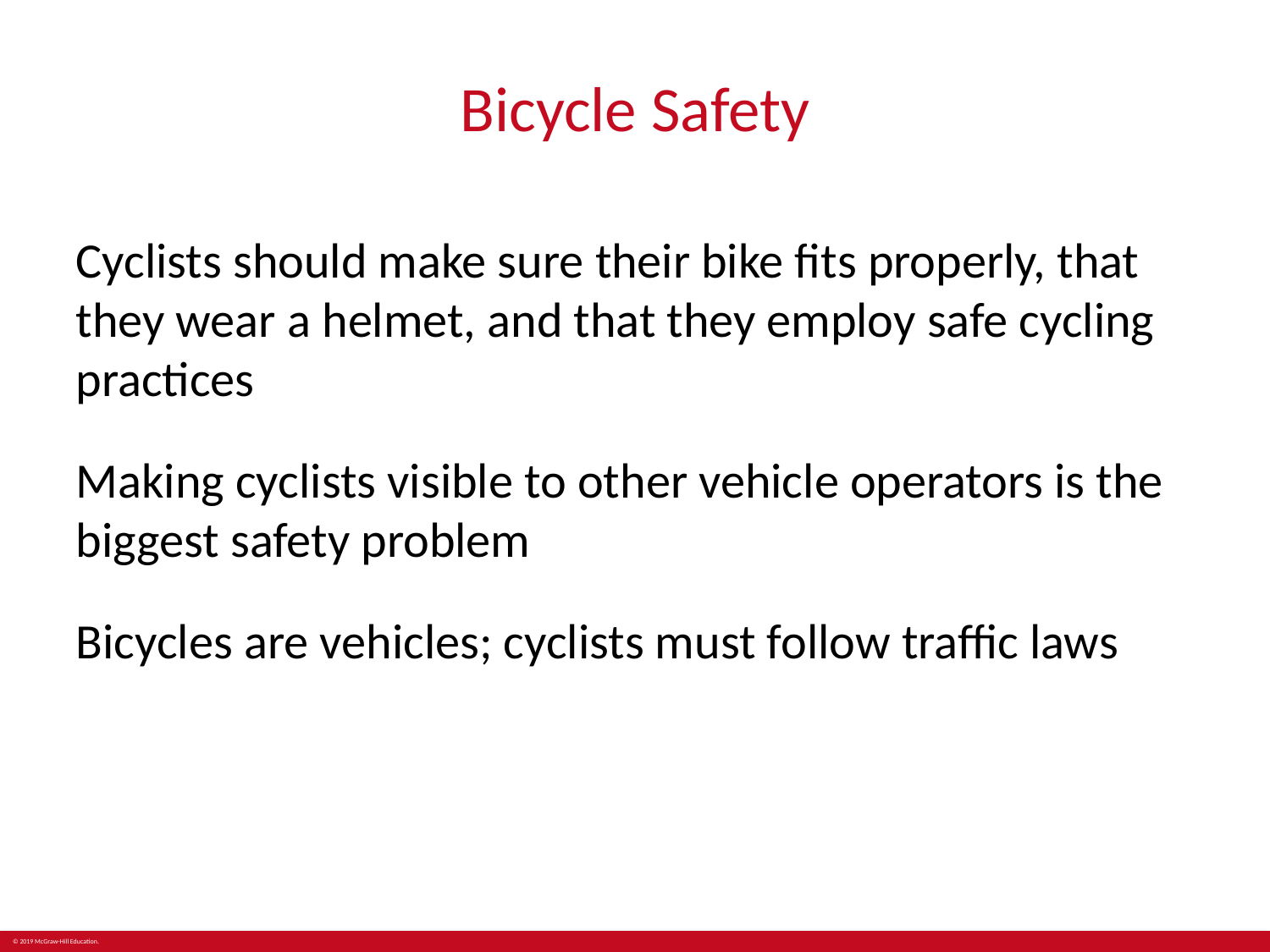

# Bicycle Safety
Cyclists should make sure their bike fits properly, that they wear a helmet, and that they employ safe cycling practices
Making cyclists visible to other vehicle operators is the biggest safety problem
Bicycles are vehicles; cyclists must follow traffic laws